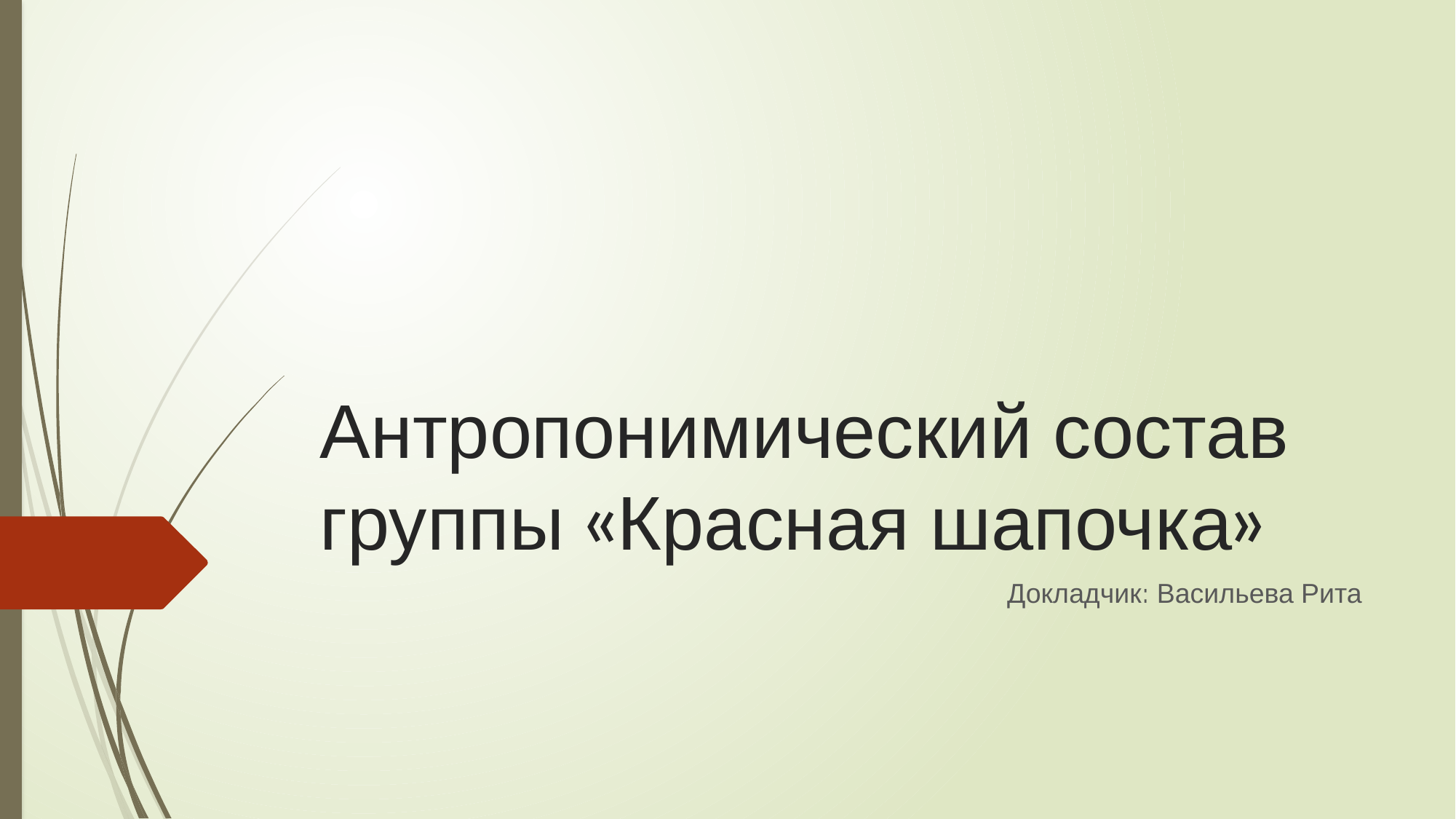

# Антропонимический состав группы «Красная шапочка»
Докладчик: Васильева Рита